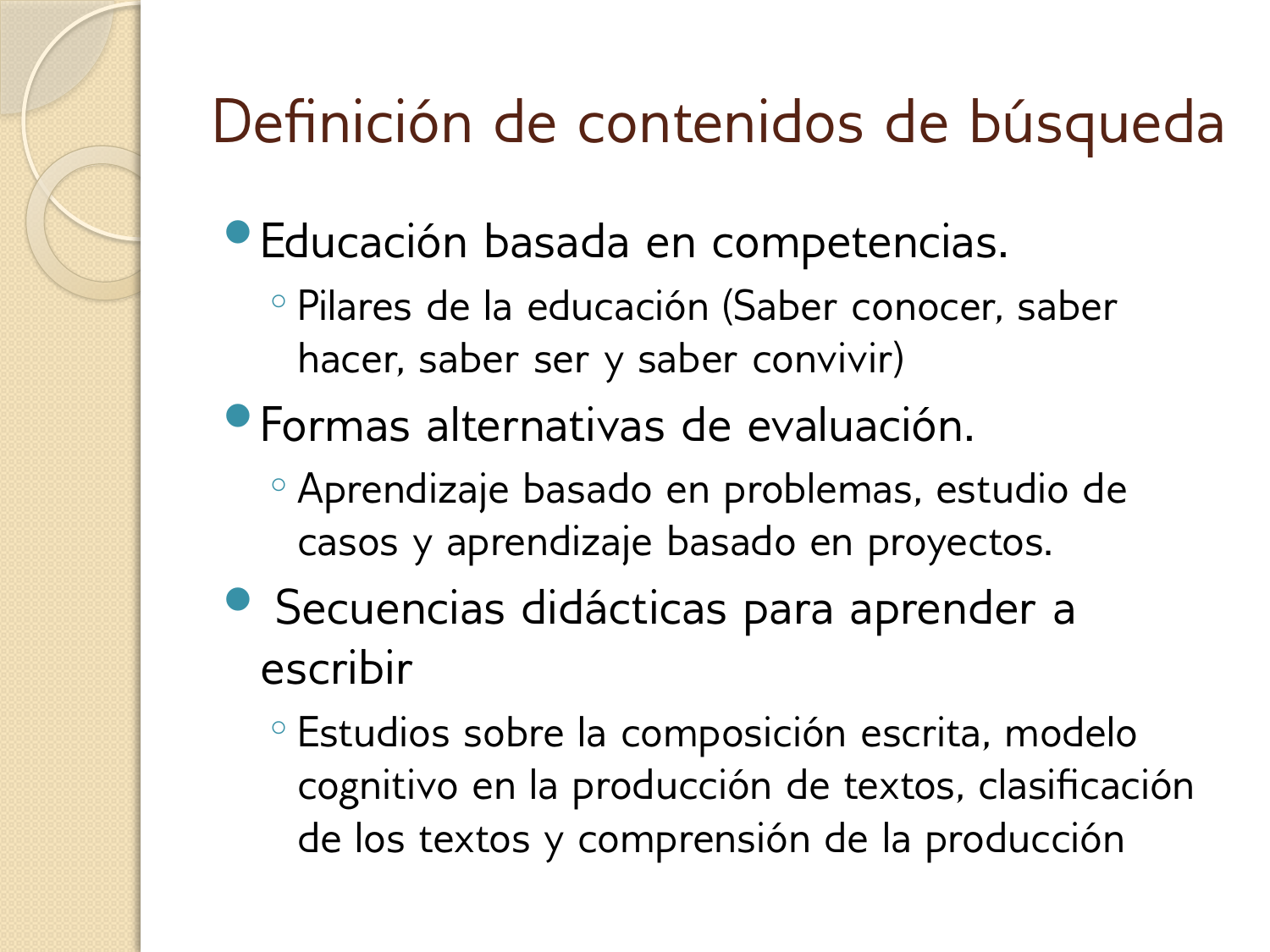

# Definición de contenidos de búsqueda
Educación basada en competencias.
Pilares de la educación (Saber conocer, saber hacer, saber ser y saber convivir)
Formas alternativas de evaluación.
Aprendizaje basado en problemas, estudio de casos y aprendizaje basado en proyectos.
 Secuencias didácticas para aprender a escribir
Estudios sobre la composición escrita, modelo cognitivo en la producción de textos, clasificación de los textos y comprensión de la producción